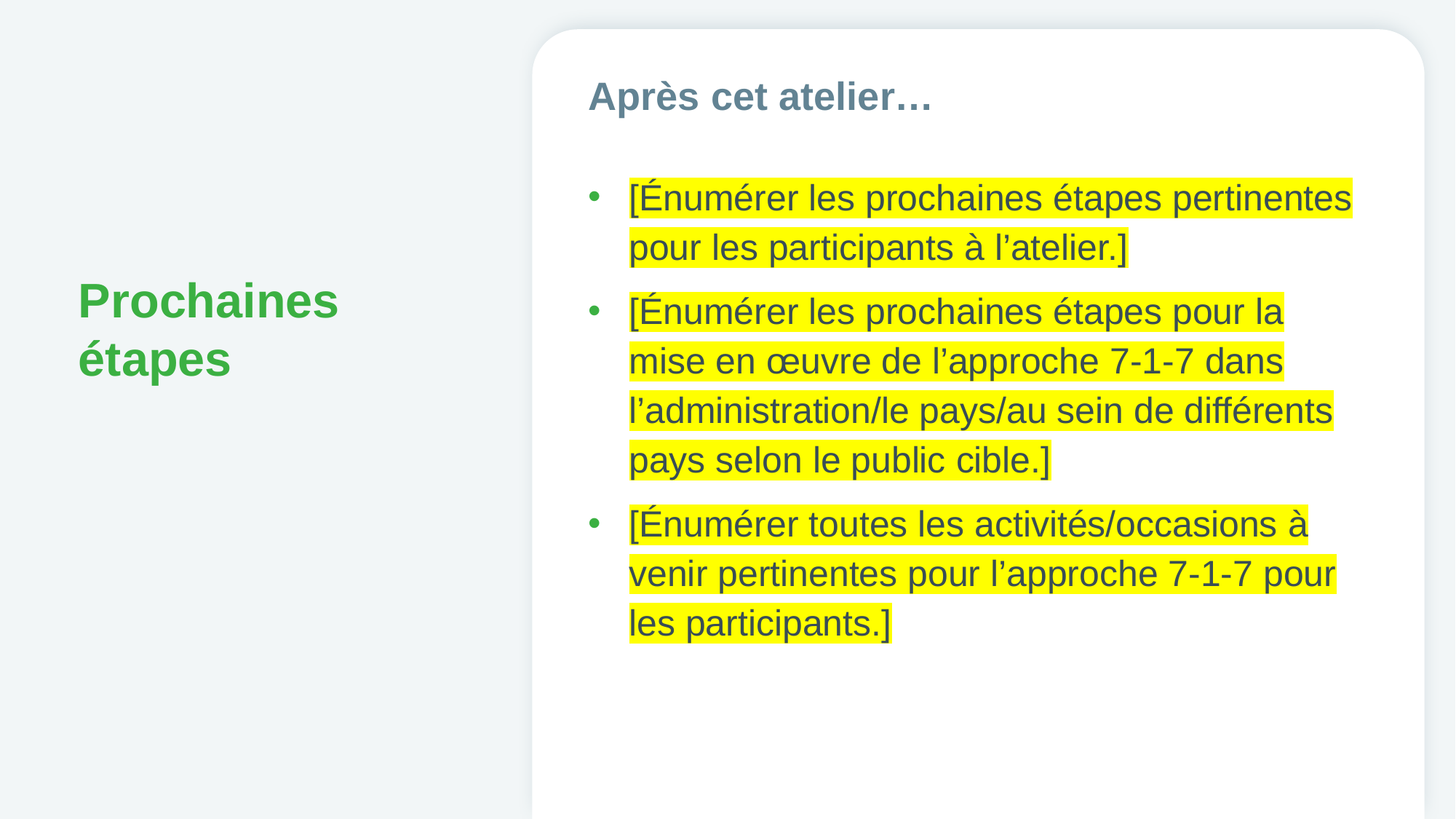

Après cet atelier…
# Prochaines étapes
[Énumérer les prochaines étapes pertinentes pour les participants à l’atelier.]
[Énumérer les prochaines étapes pour la mise en œuvre de l’approche 7-1-7 dans l’administration/le pays/au sein de différents pays selon le public cible.]
[Énumérer toutes les activités/occasions à venir pertinentes pour l’approche 7-1-7 pour les participants.]